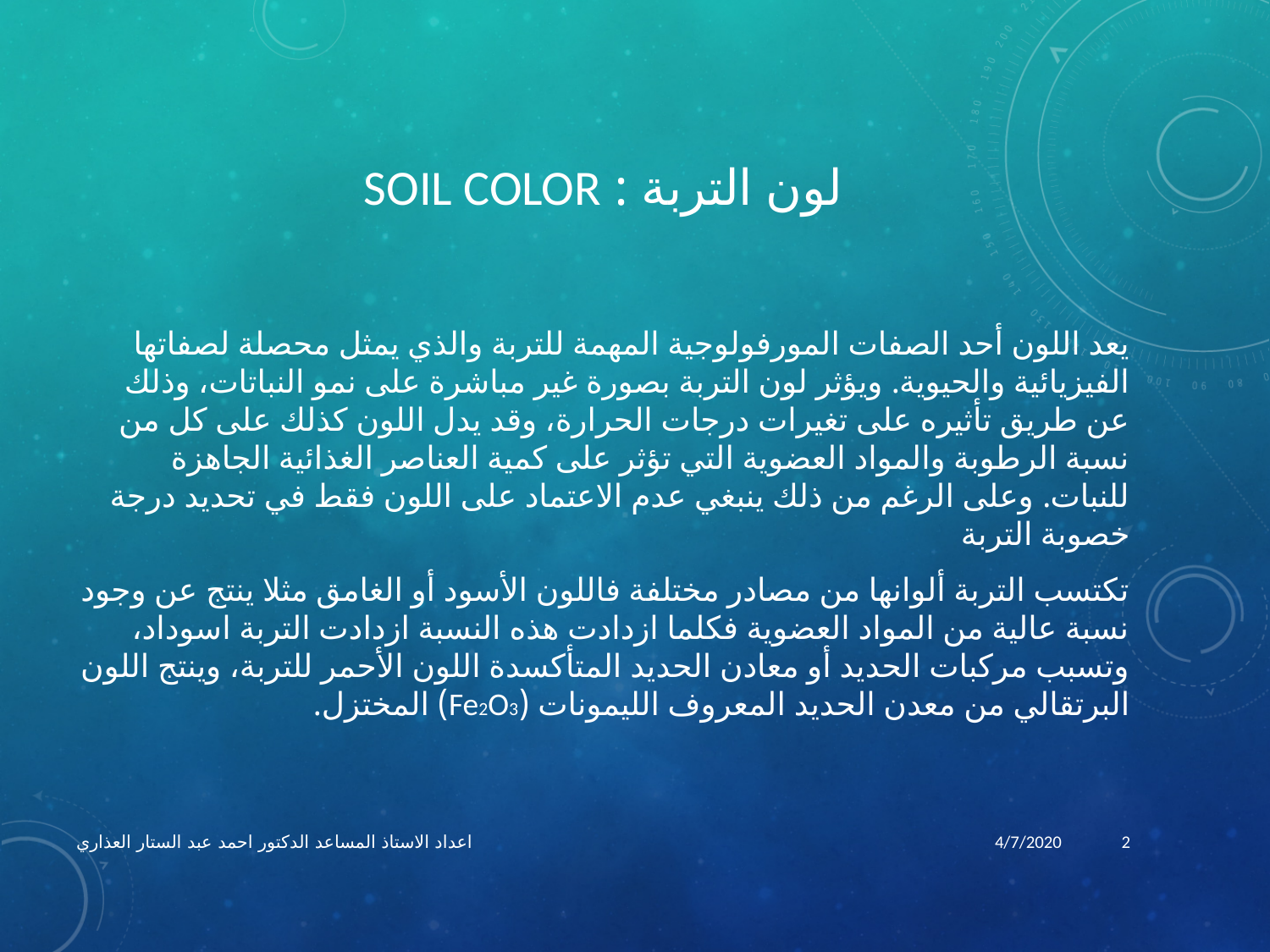

# لون التربة : Soil color
يعد اللون أحد الصفات المورفولوجية المهمة للتربة والذي يمثل محصلة لصفاتها الفيزيائية والحيوية. ويؤثر لون التربة بصورة غير مباشرة على نمو النباتات، وذلك عن طريق تأثيره على تغيرات درجات الحرارة، وقد يدل اللون كذلك على كل من نسبة الرطوبة والمواد العضوية التي تؤثر على كمية العناصر الغذائية الجاهزة للنبات. وعلى الرغم من ذلك ينبغي عدم الاعتماد على اللون فقط في تحديد درجة خصوبة التربة
تكتسب التربة ألوانها من مصادر مختلفة فاللون الأسود أو الغامق مثلا ينتج عن وجود نسبة عالية من المواد العضوية فكلما ازدادت هذه النسبة ازدادت التربة اسوداد، وتسبب مركبات الحديد أو معادن الحديد المتأكسدة اللون الأحمر للتربة، وينتج اللون البرتقالي من معدن الحديد المعروف الليمونات (Fe2O3) المختزل.

اعداد الاستاذ المساعد الدكتور احمد عبد الستار العذاري
4/7/2020
2